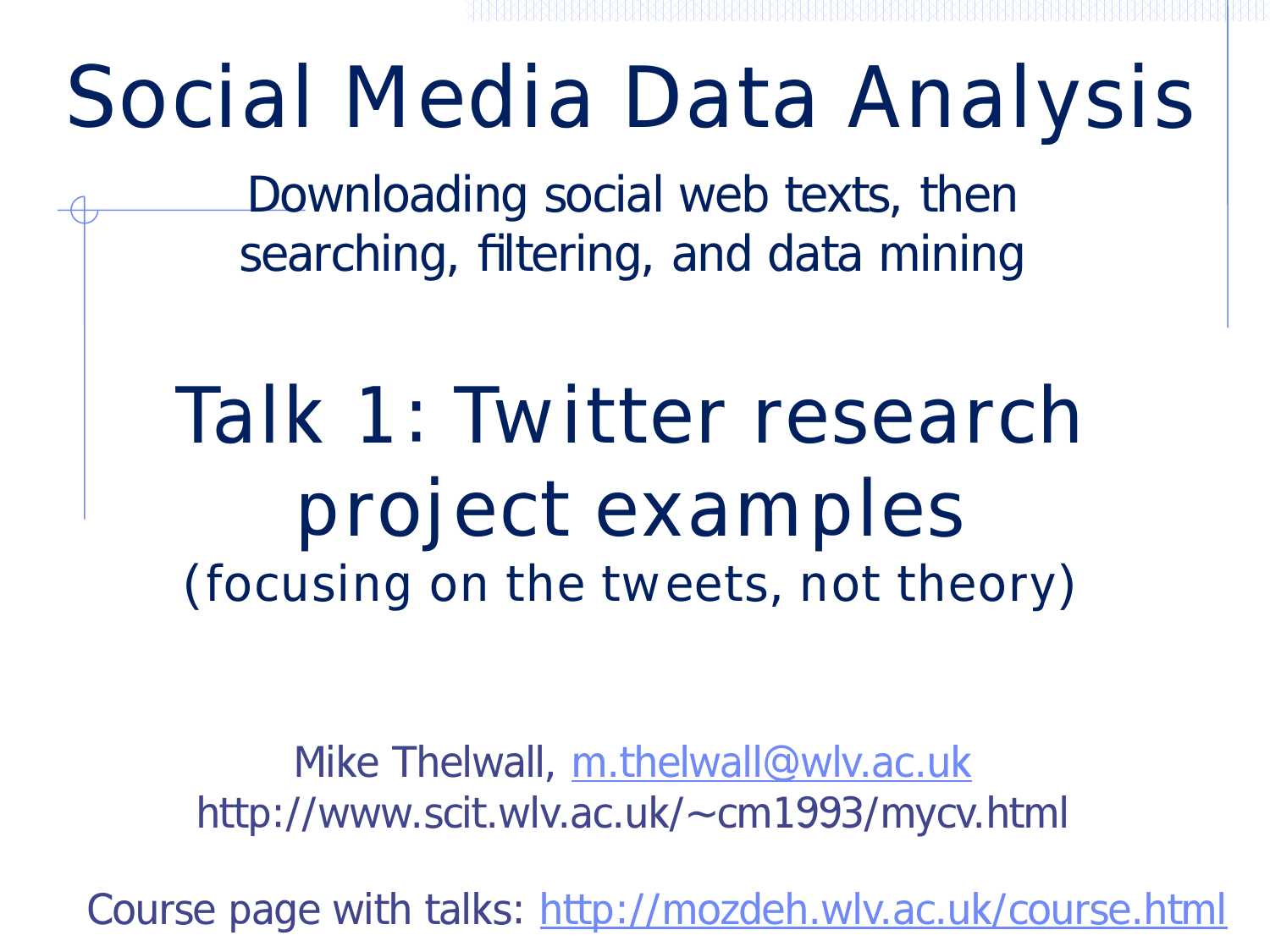

# Social Media Data Analysis
Downloading social web texts, then
searching, filtering, and data mining

Talk 1: Twitter research project examples
(focusing on the tweets, not theory)
Mike Thelwall, m.thelwall@wlv.ac.uk
http://www.scit.wlv.ac.uk/~cm1993/mycv.html
Course page with talks: http://mozdeh.wlv.ac.uk/course.html